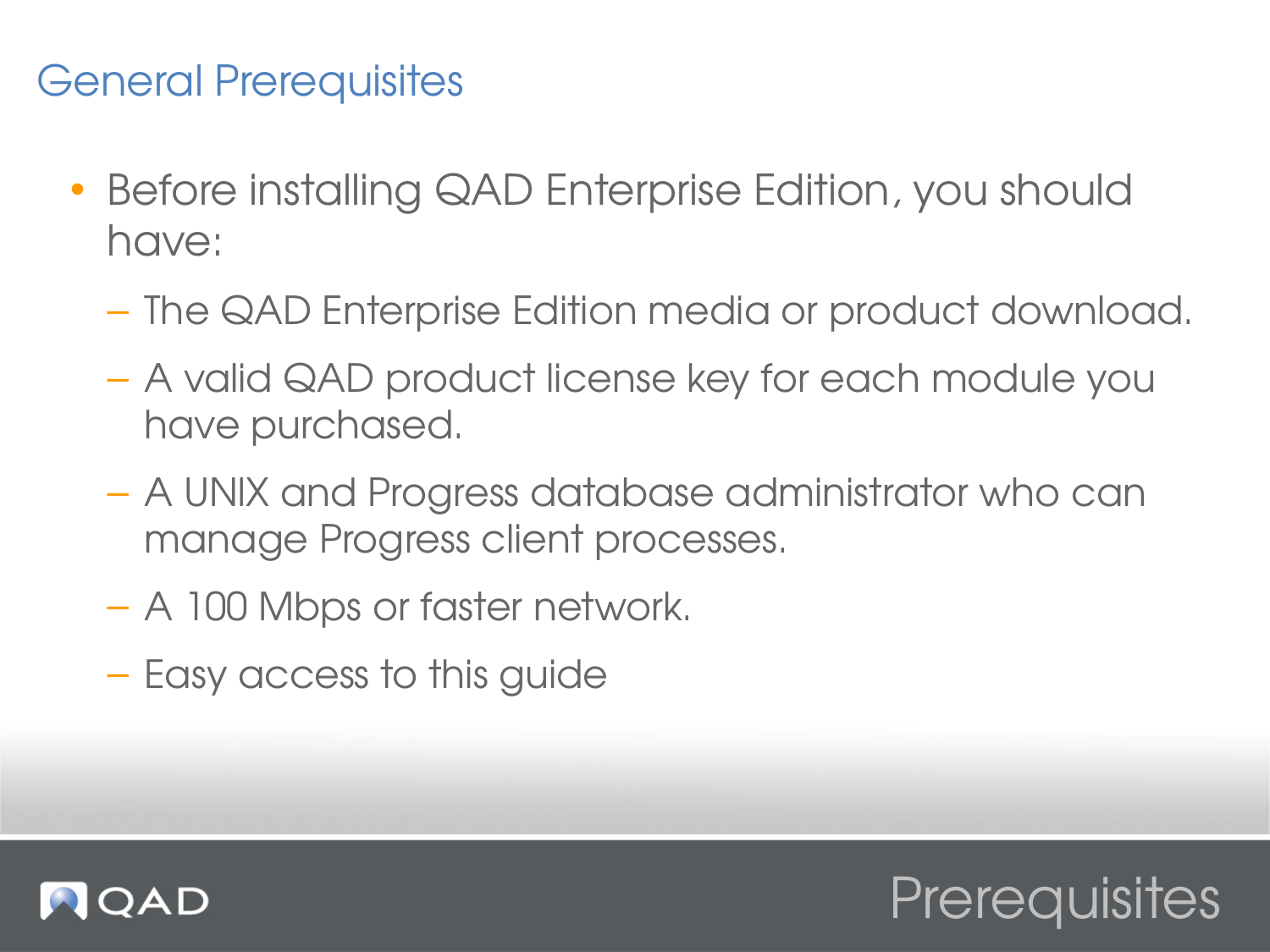

General Prerequisites
Before installing QAD Enterprise Edition, you should have:
The QAD Enterprise Edition media or product download.
A valid QAD product license key for each module you have purchased.
A UNIX and Progress database administrator who can manage Progress client processes.
A 100 Mbps or faster network.
Easy access to this guide

# Prerequisites